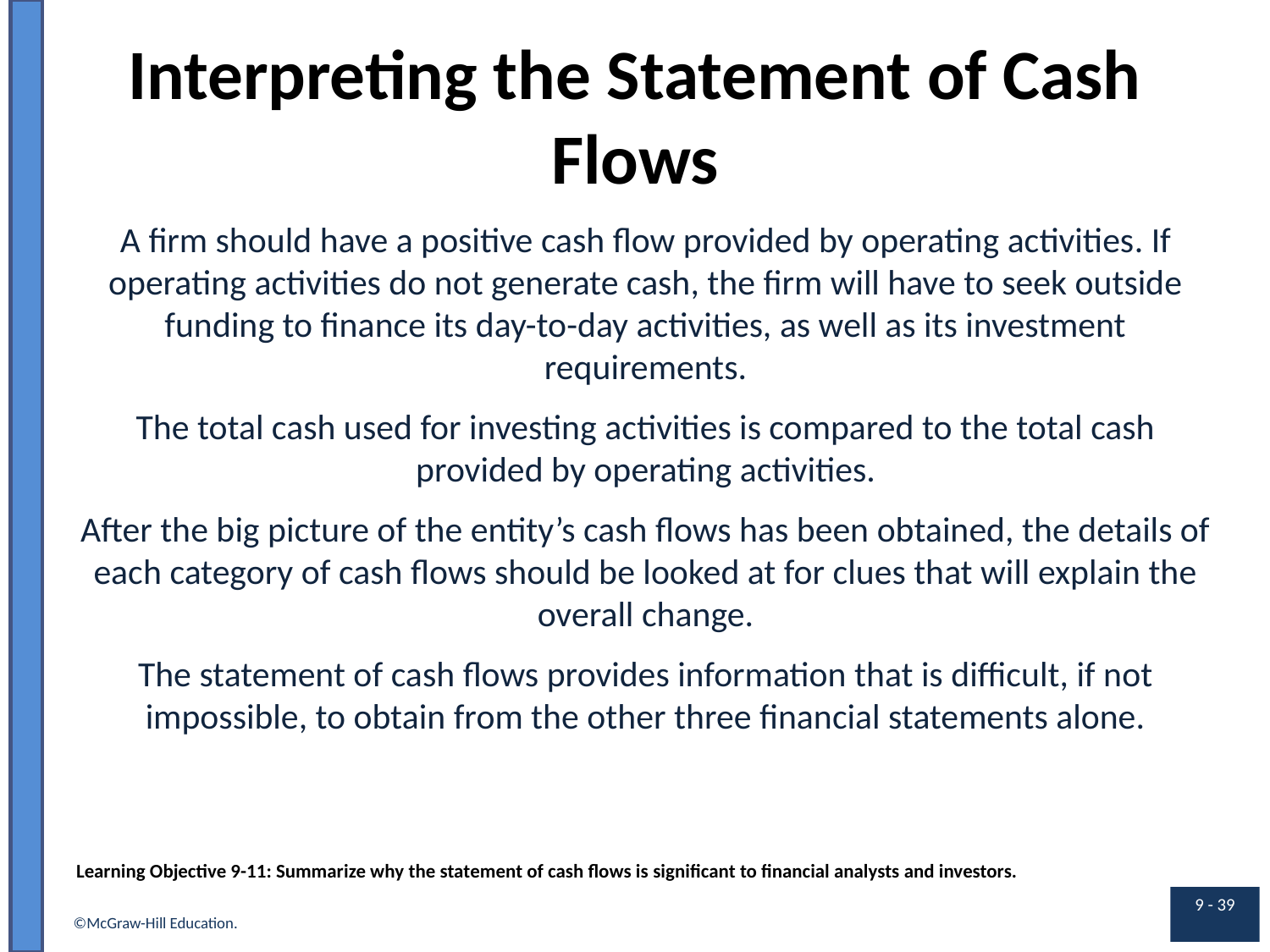

# Interpreting the Statement of Cash Flows
A firm should have a positive cash flow provided by operating activities. If operating activities do not generate cash, the firm will have to seek outside funding to finance its day-to-day activities, as well as its investment requirements.
The total cash used for investing activities is compared to the total cash provided by operating activities.
After the big picture of the entity’s cash flows has been obtained, the details of each category of cash flows should be looked at for clues that will explain the overall change.
The statement of cash flows provides information that is difficult, if not impossible, to obtain from the other three financial statements alone.
Learning Objective 9-11: Summarize why the statement of cash flows is significant to financial analysts and investors.